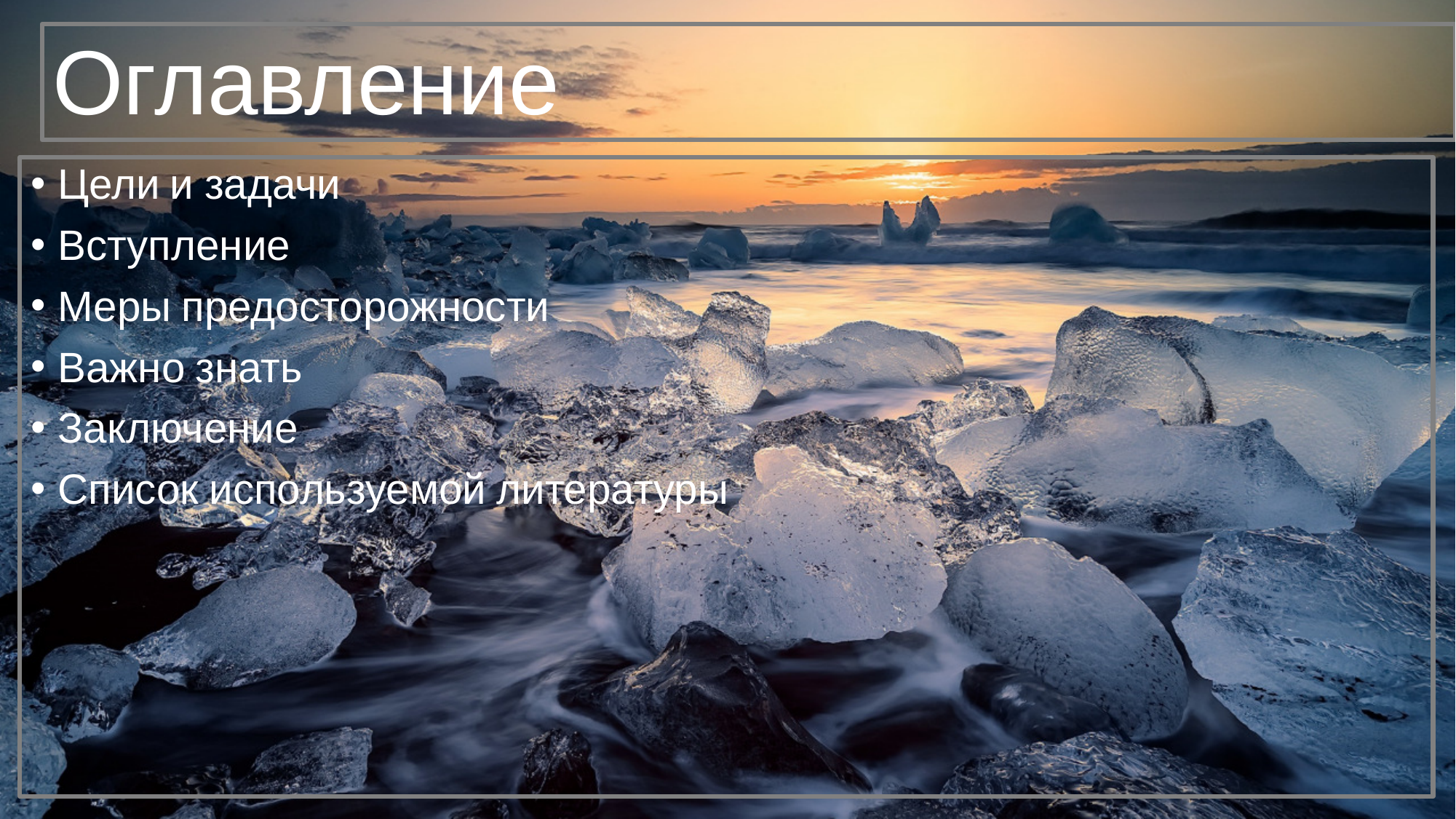

# Оглавление
Цели и задачи
Вступление
Меры предосторожности
Важно знать
Заключение
Список используемой литературы